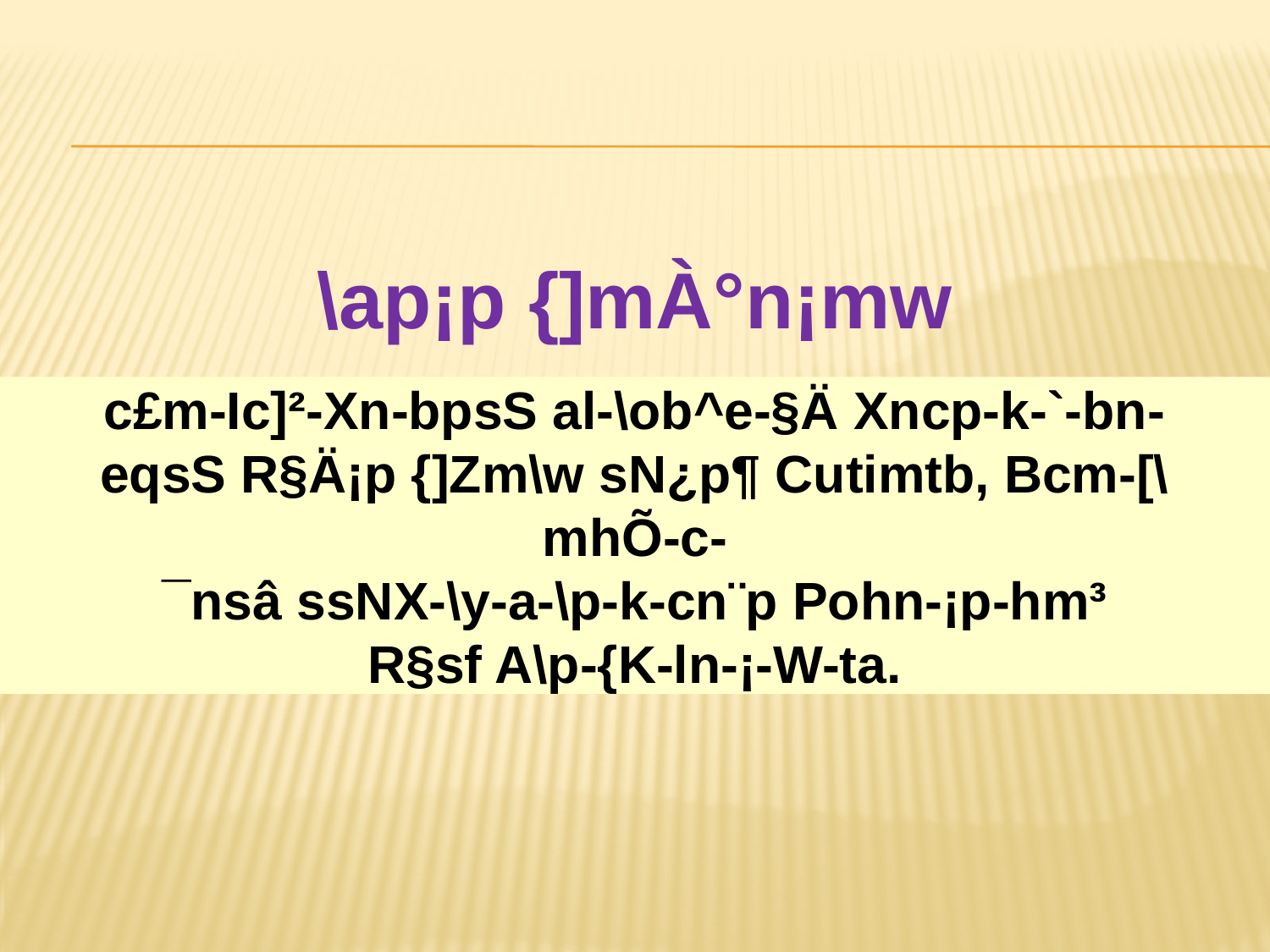

\ap¡p {]mÀ°n¡mw

c£m-Ic]²-Xn-bpsS al-\ob^e-§Ä Xncp-k-`-bn-eqsS R§Ä¡p {]Zm\w sN¿p¶ Cutimtb, Bcm-[\mhÕ-c-
¯nsâ ssNX-\y-a-\p-k-cn¨p Pohn-¡p-hm³
R§sf A\p-{K-ln-¡-W-ta.